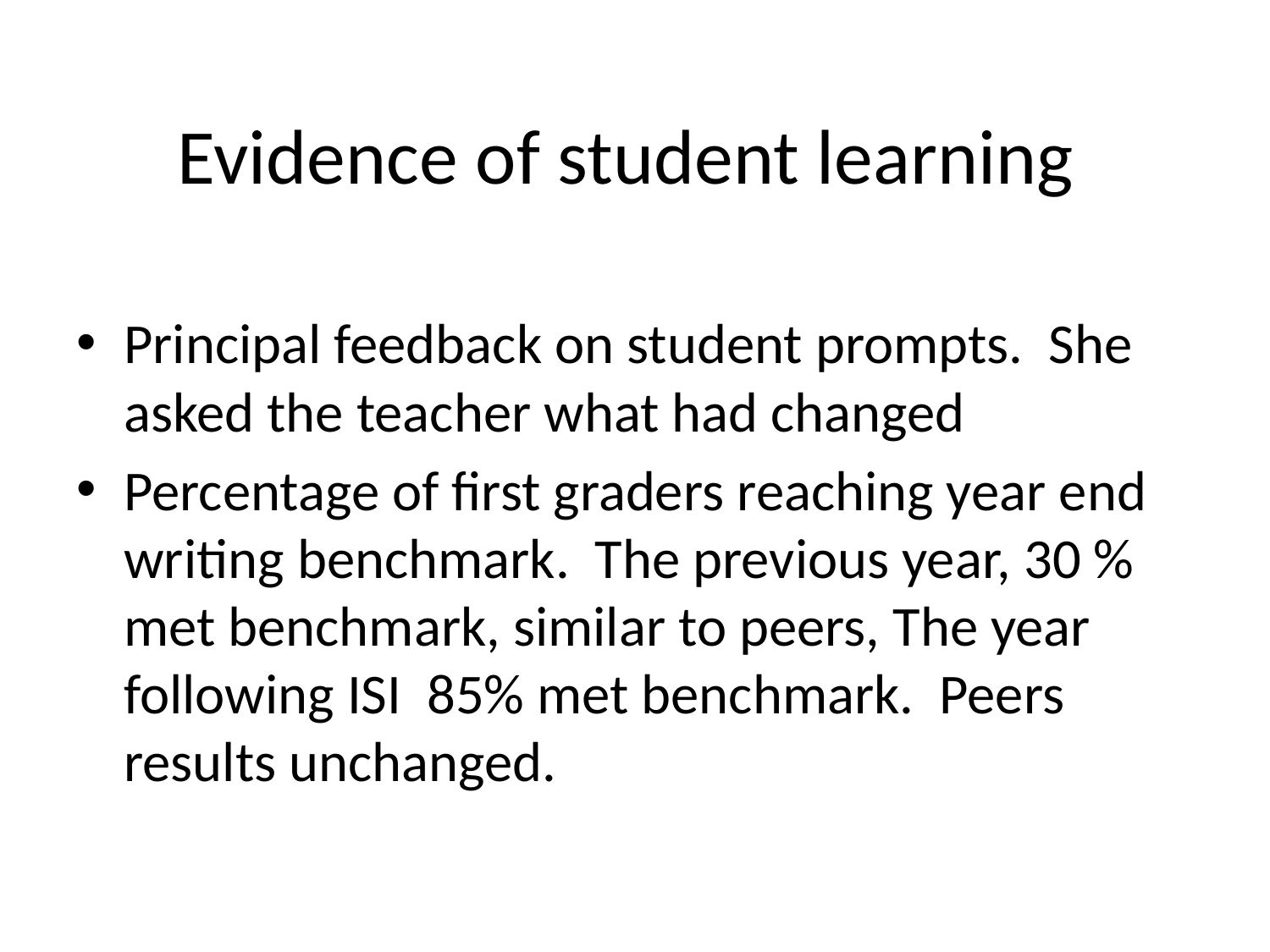

# Evidence of student learning

Principal feedback on student prompts.  She asked the teacher what had changed
Percentage of first graders reaching year end writing benchmark.  The previous year, 30 % met benchmark, similar to peers, The year following ISI  85% met benchmark.  Peers results unchanged.